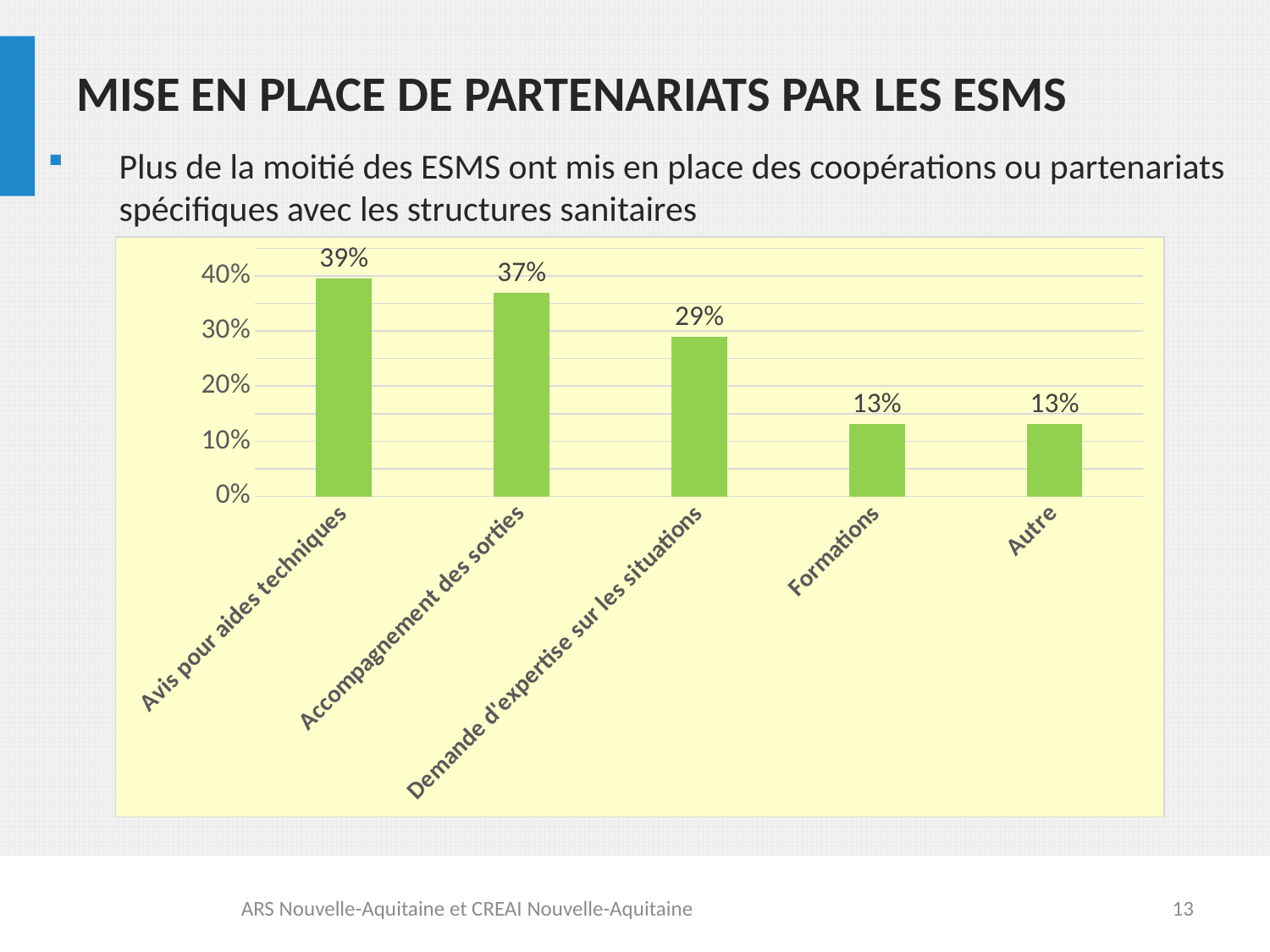

# Mise en place de partenariats par les ESMS
Plus de la moitié des ESMS ont mis en place des coopérations ou partenariats spécifiques avec les structures sanitaires

### Chart

| Category |  |
|---|---|
| Avis pour aides techniques | 0.39473684210526316 |
| Accompagnement des sorties | 0.3684210526315789 |
| Demande d'expertise sur les situations | 0.2894736842105263 |
| Formations | 0.13157894736842105 |
| Autre | 0.13157894736842105 |
ARS Nouvelle-Aquitaine et CREAI Nouvelle-Aquitaine
13